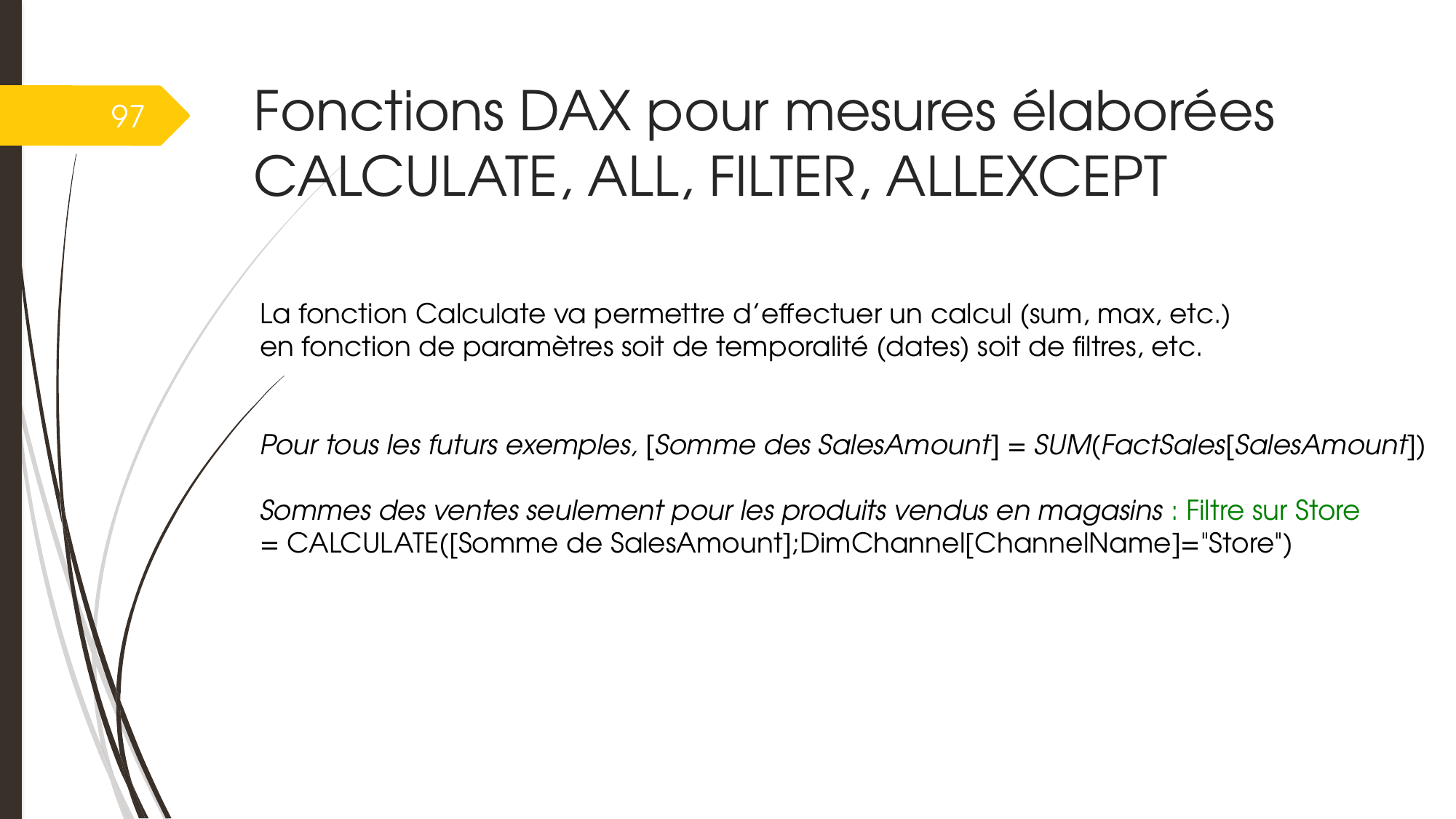

# Fonctions DAX pour mesures élaborées CALCULATE, ALL, FILTER, ALLEXCEPT
97
La fonction Calculate va permettre d’effectuer un calcul (sum, max, etc.)
en fonction de paramètres soit de temporalité (dates) soit de filtres, etc.

Pour tous les futurs exemples, [Somme des SalesAmount] = SUM(FactSales[SalesAmount])

Sommes des ventes seulement pour les produits vendus en magasins : Filtre sur Store
= CALCULATE([Somme de SalesAmount];DimChannel[ChannelName]="Store")